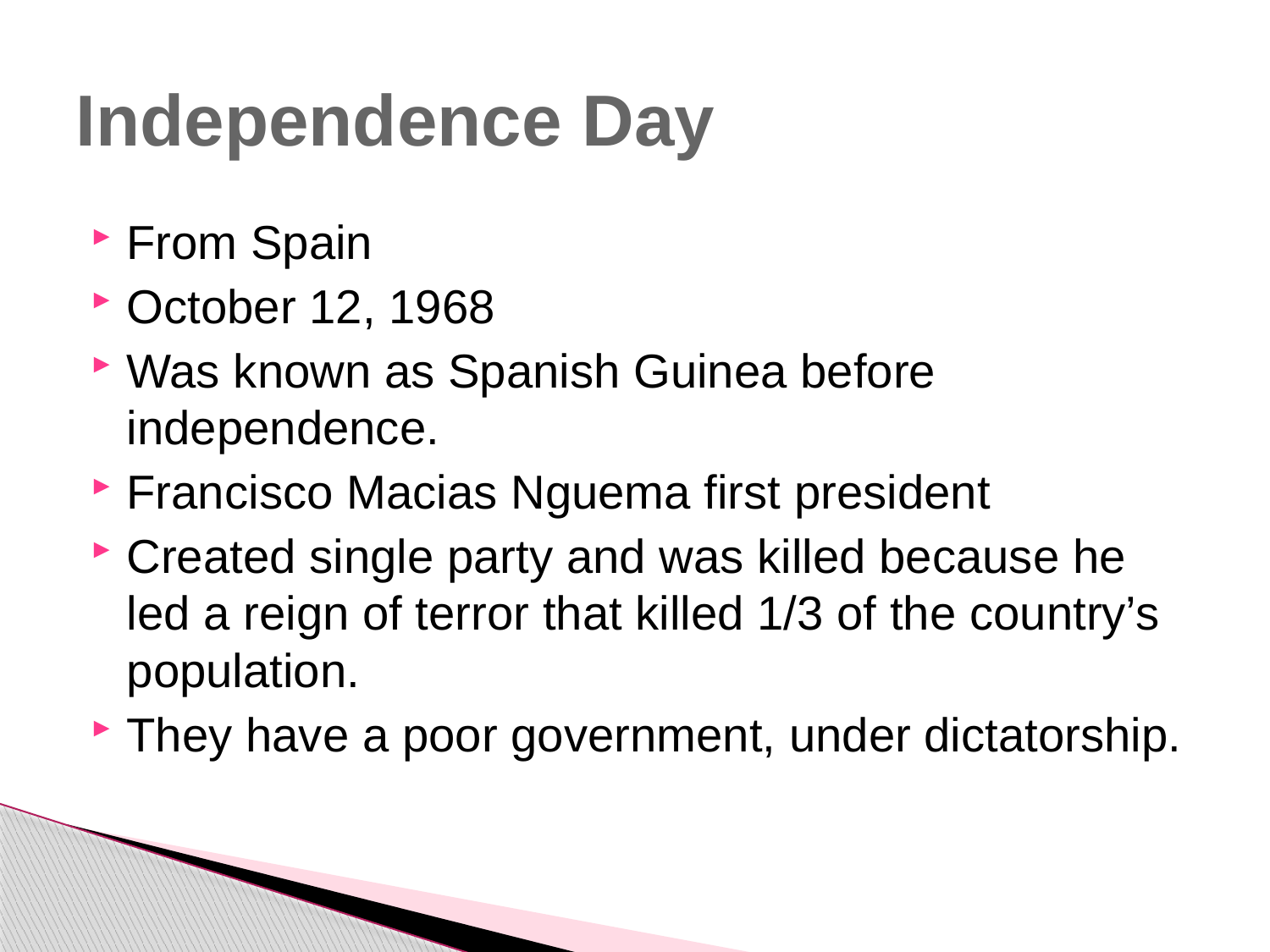

# Independence Day
From Spain
October 12, 1968
Was known as Spanish Guinea before independence.
Francisco Macias Nguema first president
Created single party and was killed because he led a reign of terror that killed 1/3 of the country’s population.
They have a poor government, under dictatorship.